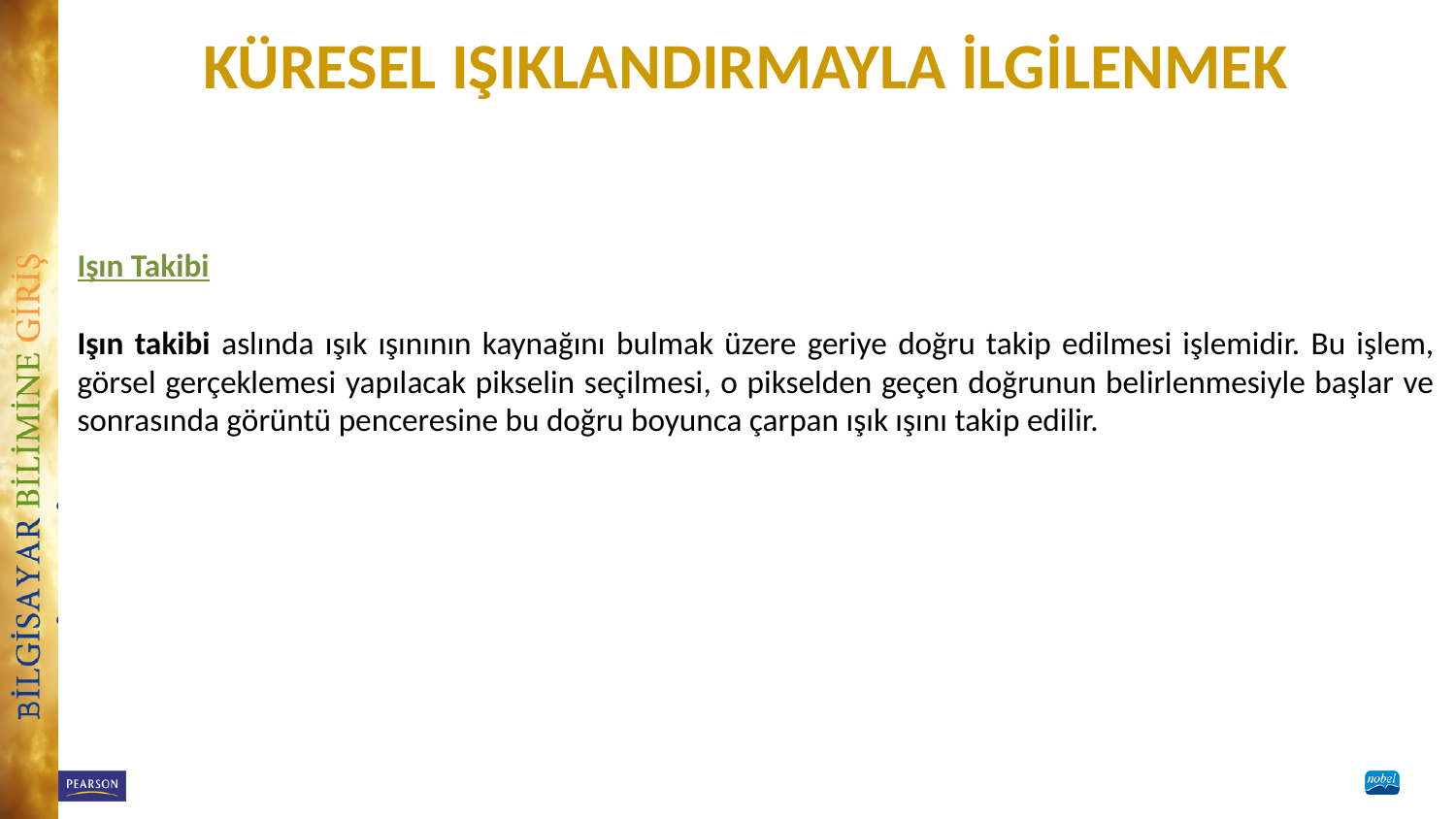

# KÜRESEL IŞIKLANDIRMAYLA İLGİLENMEK
Işın Takibi

Işın takibi aslında ışık ışınının kaynağını bulmak üzere geriye doğru takip edilmesi işlemidir. Bu işlem, görsel gerçeklemesi yapılacak pikselin seçilmesi, o pikselden geçen doğrunun belirlenmesiyle başlar ve sonrasında görüntü penceresine bu doğru boyunca çarpan ışık ışını takip edilir.